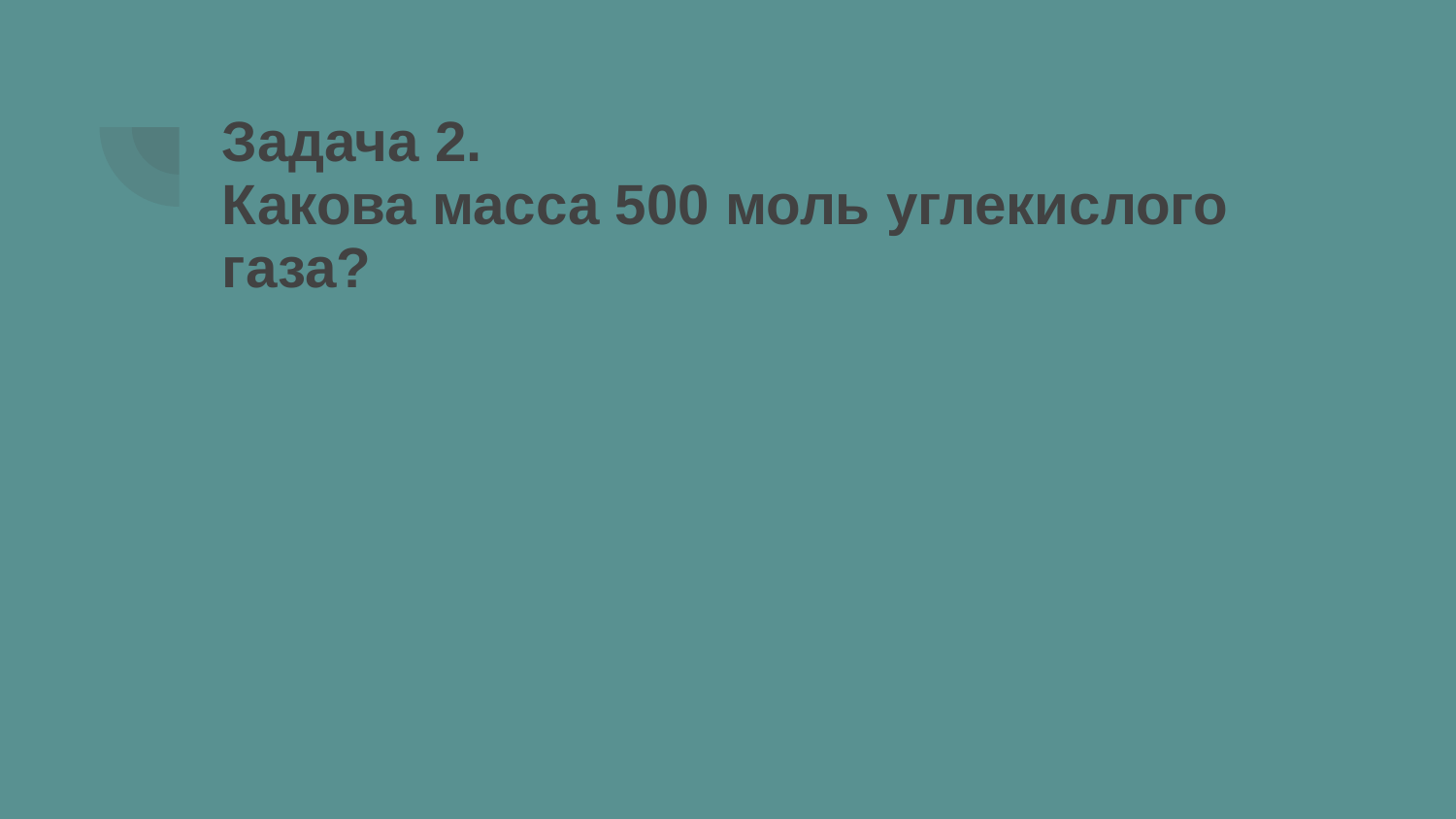

# Задача 2.
Какова масса 500 моль углекислого газа?